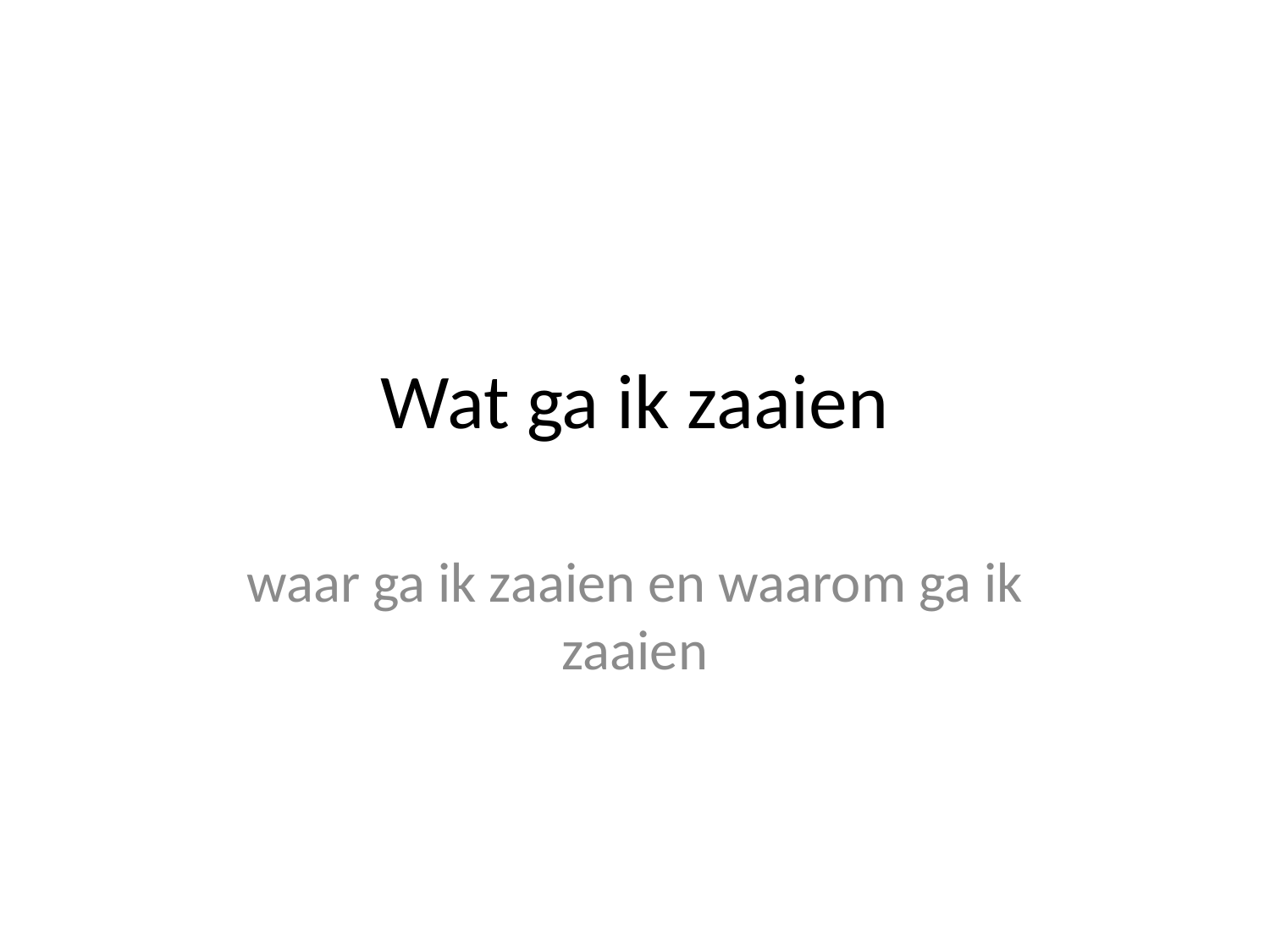

# Wat ga ik zaaien
waar ga ik zaaien en waarom ga ik zaaien